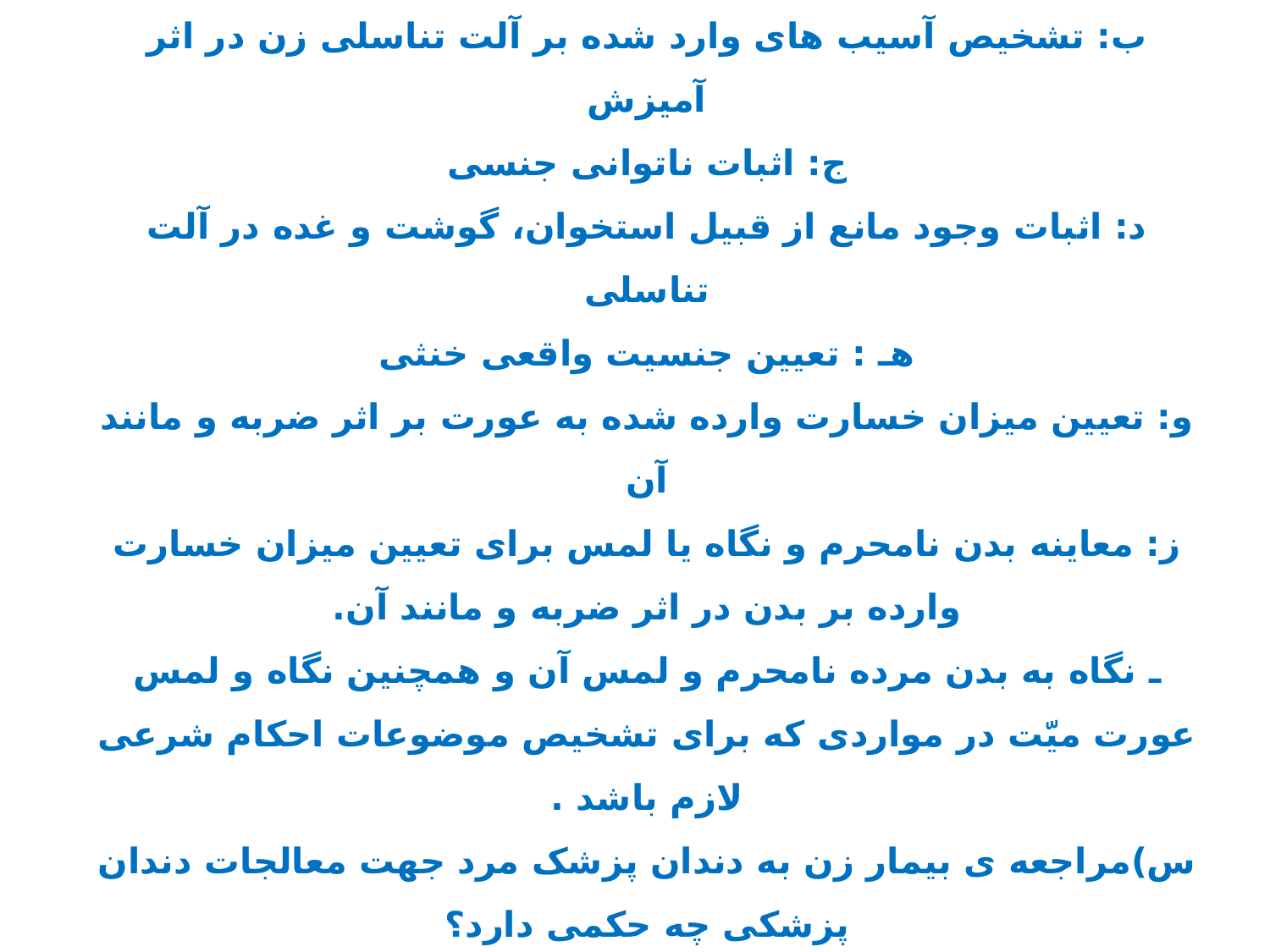

13- معاینات خاص بدون احرازضرورت آنها،توسط قاضی صالح،مانند:
الف: تشخيص ازاله بكارت
ب: تشخيص آسيب هاى وارد شده بر آلت تناسلى زن در اثر آميزش
ج: اثبات ناتوانى جنسى
د: اثبات وجود مانع از قبيل استخوان، گوشت و غده در آلت تناسلى
هـ : تعيين جنسيت واقعى خنثى
و: تعيين ميزان خسارت وارده شده به عورت بر اثر ضربه و مانند آن
ز: معاينه بدن نامحرم و نگاه يا لمس براى تعيين ميزان خسارت وارده بر بدن در اثر ضربه و مانند آن.
ـ نگاه به بدن مرده نامحرم و لمس آن و همچنين نگاه و لمس عورت ميّت در مواردى كه براى تشخيص موضوعات احكام شرعى لازم باشد .
س)مراجعه ی بیمار زن به دندان پزشک مرد جهت معالجات دندان پزشکی چه حکمی دارد؟
ج. اگر برای این گونه کارها، دسترسی به پزشک زن دارند، مراجعه به پزشک مرد، اگر مستلزم نظر و لمس حرام باشد، جایز نیست.